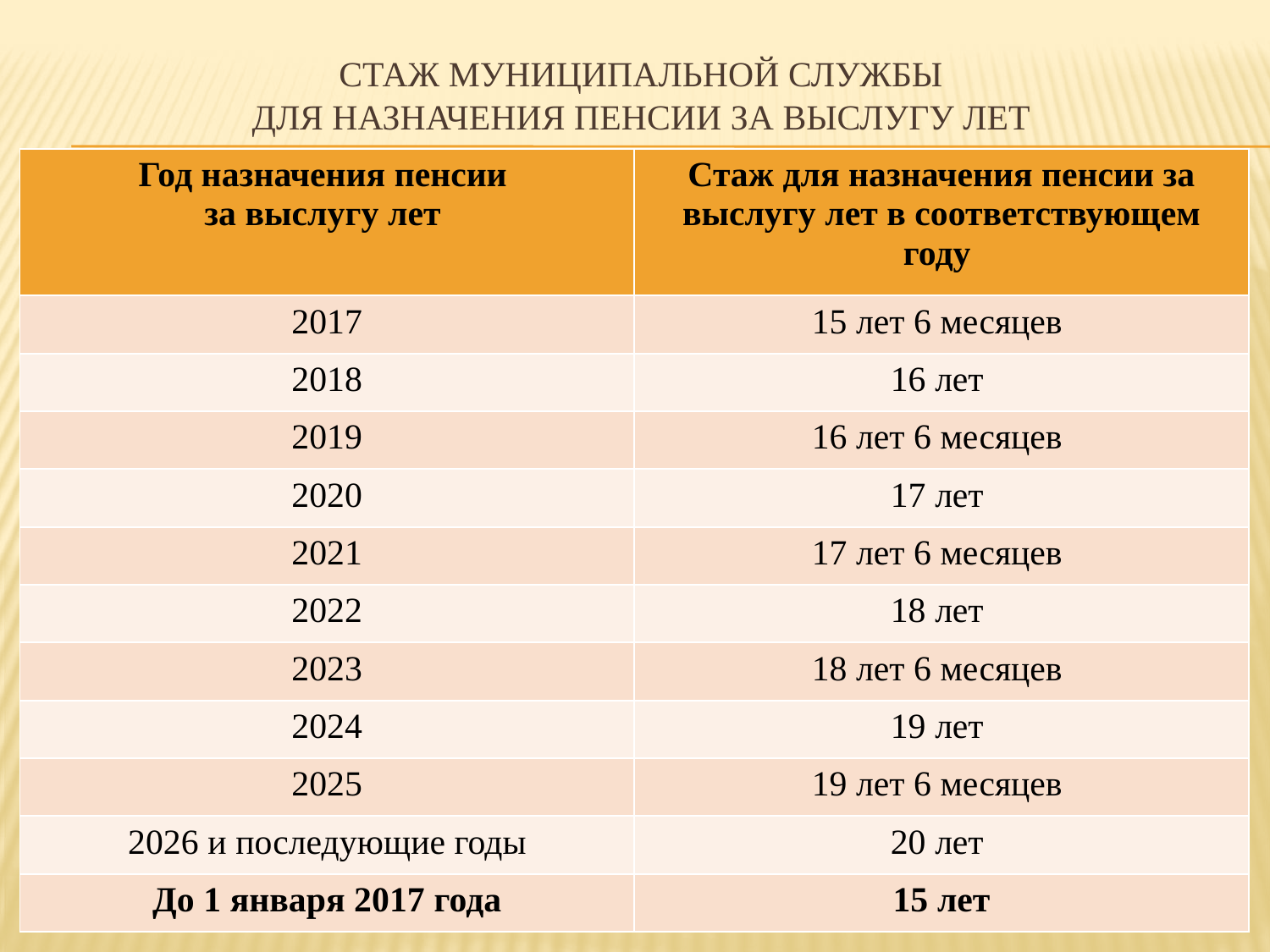

# СТАЖ МУНИЦИПАЛЬНОЙ СЛУЖБЫ ДЛЯ НАЗНАЧЕНИЯ ПЕНСИИ ЗА ВЫСЛУГУ ЛЕТ
| Год назначения пенсии за выслугу лет | Стаж для назначения пенсии за выслугу лет в соответствующем году |
| --- | --- |
| 2017 | 15 лет 6 месяцев |
| 2018 | 16 лет |
| 2019 | 16 лет 6 месяцев |
| 2020 | 17 лет |
| 2021 | 17 лет 6 месяцев |
| 2022 | 18 лет |
| 2023 | 18 лет 6 месяцев |
| 2024 | 19 лет |
| 2025 | 19 лет 6 месяцев |
| 2026 и последующие годы | 20 лет |
| До 1 января 2017 года | 15 лет |